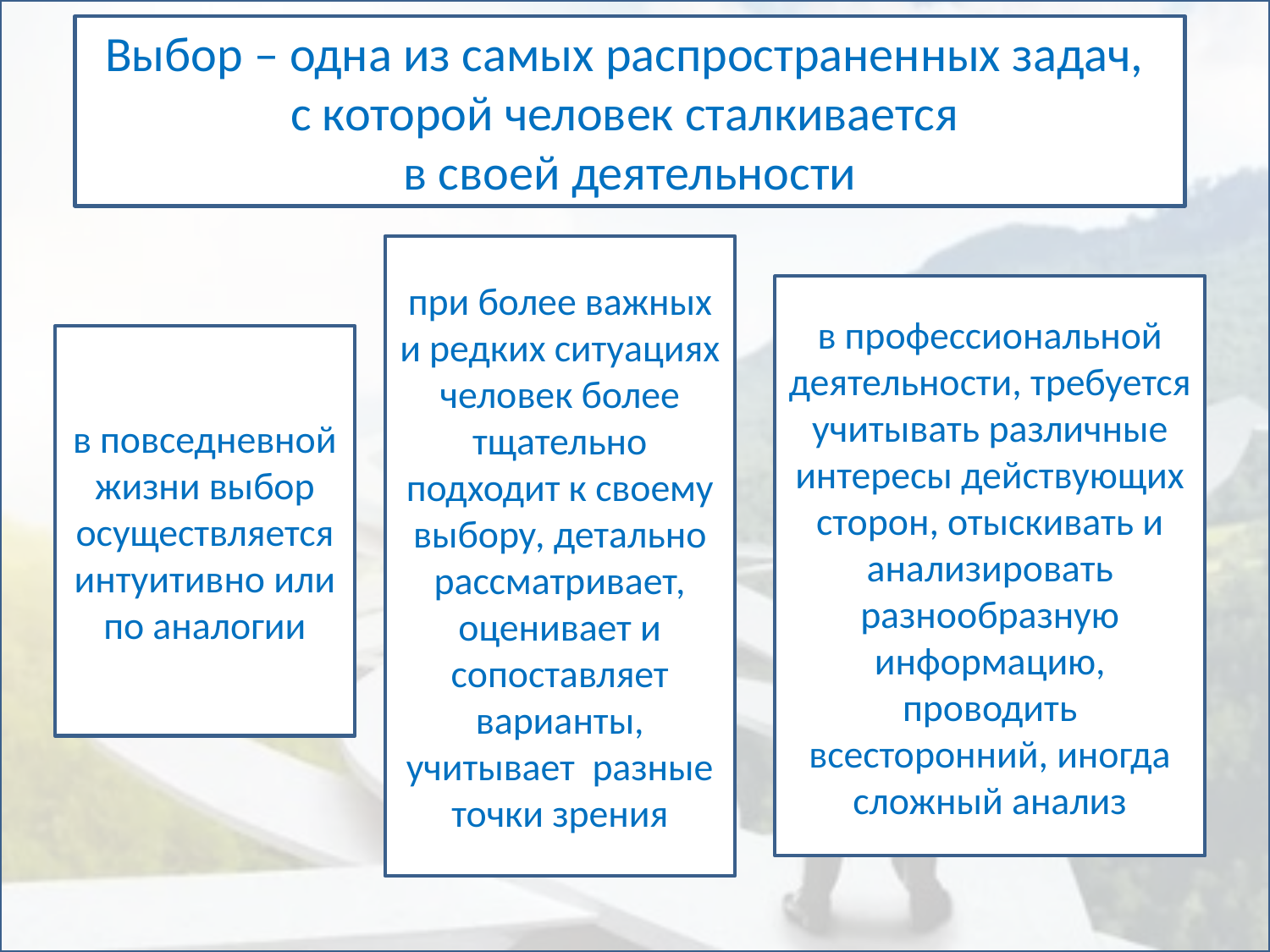

Выбор – одна из самых распространенных задач,
с которой человек сталкивается
в своей деятельности
при более важных и редких ситуациях человек более тщательно подходит к своему выбору, детально рассматривает, оценивает и сопоставляет варианты, учитывает  разные точки зрения
в профессиональной деятельности, требуется учитывать различные интересы действующих сторон, отыскивать и анализировать разнообразную информацию, проводить всесторонний, иногда сложный анализ
в повседневной жизни выбор осуществляется интуитивно или по аналогии